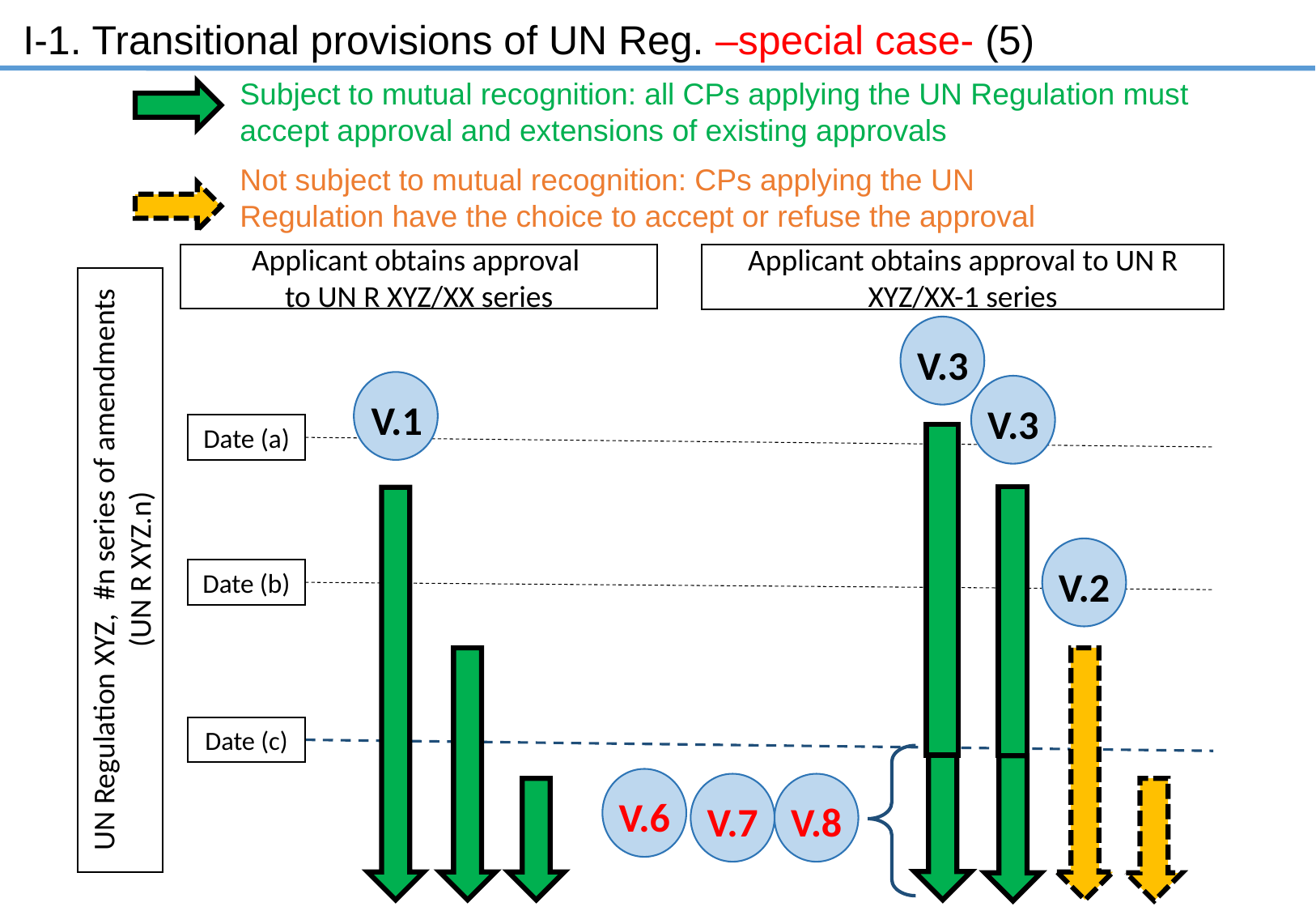

I-1. Transitional provisions of UN Reg. –special case- (5)

Subject to mutual recognition: all CPs applying the UN Regulation must accept approval and extensions of existing approvals

Not subject to mutual recognition: CPs applying the UN Regulation have the choice to accept or refuse the approval

Applicant obtains approval
to UN R XYZ/XX series
Applicant obtains approval to UN R XYZ/XX-1 series
UN Regulation XYZ,  #n series of amendments (UN R XYZ.n)

V.3

V.1

V.3
Date (a)

V.2
Date (b)
Date (c)

V.6

V.7

V.8